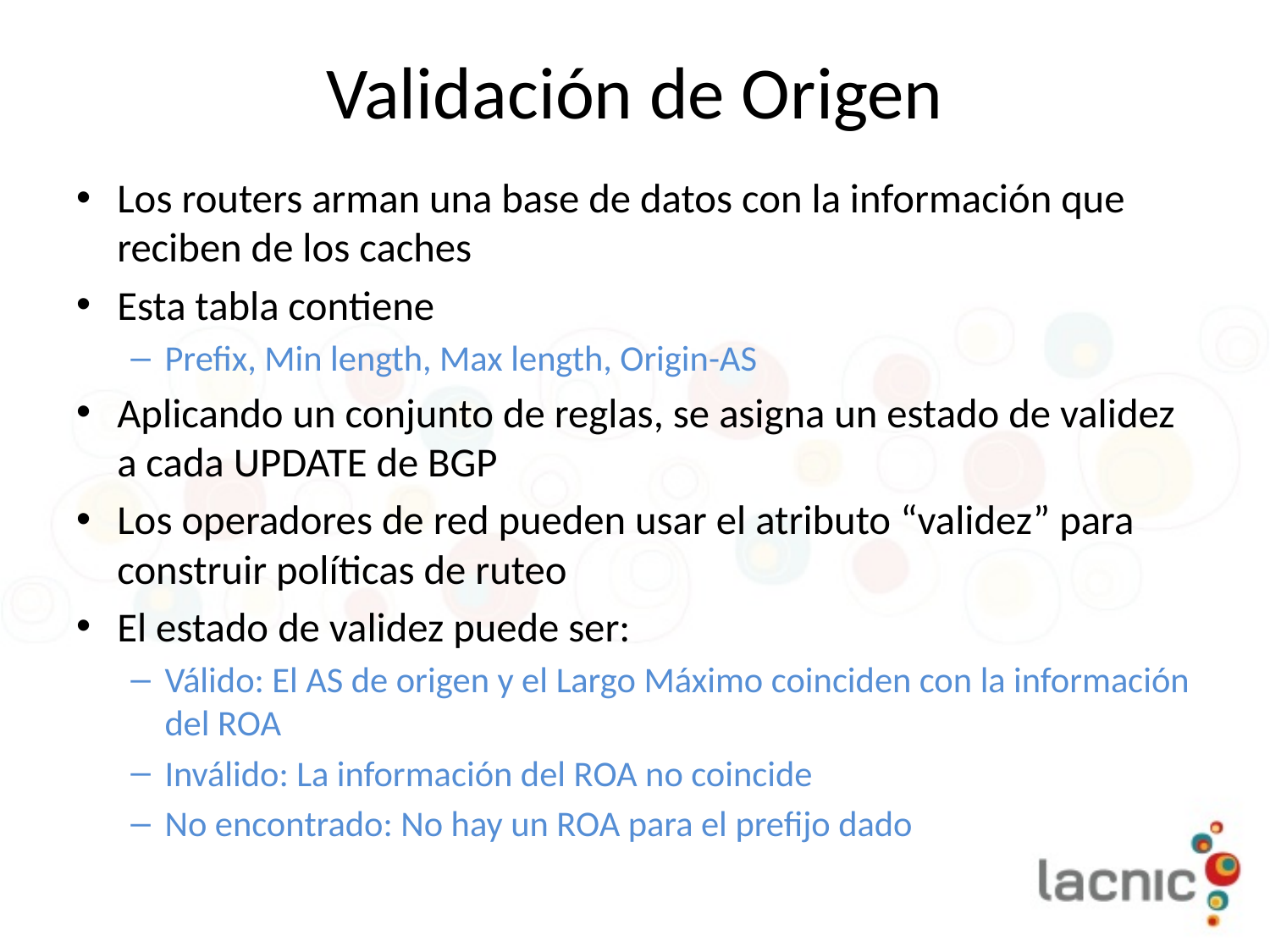

# Validación de Origen
Los routers arman una base de datos con la información que reciben de los caches
Esta tabla contiene
Prefix, Min length, Max length, Origin-AS
Aplicando un conjunto de reglas, se asigna un estado de validez a cada UPDATE de BGP
Los operadores de red pueden usar el atributo “validez” para construir políticas de ruteo
El estado de validez puede ser:
Válido: El AS de origen y el Largo Máximo coinciden con la información del ROA
Inválido: La información del ROA no coincide
No encontrado: No hay un ROA para el prefijo dado